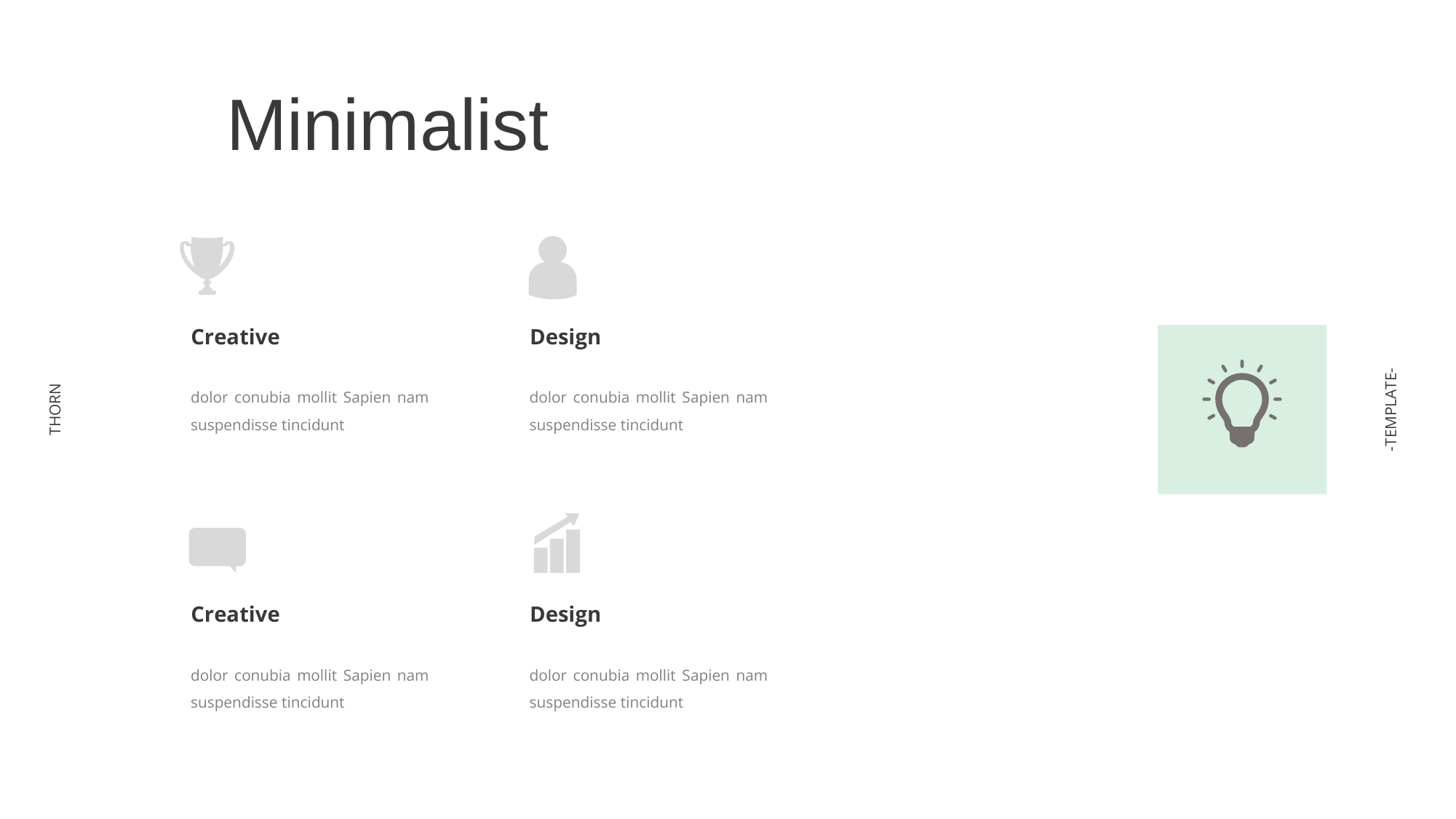

Minimalist

Creative
Design

dolor conubia mollit Sapien nam suspendisse tincidunt
dolor conubia mollit Sapien nam suspendisse tincidunt
-TEMPLATE-
THORN

Creative
Design
dolor conubia mollit Sapien nam suspendisse tincidunt
dolor conubia mollit Sapien nam suspendisse tincidunt